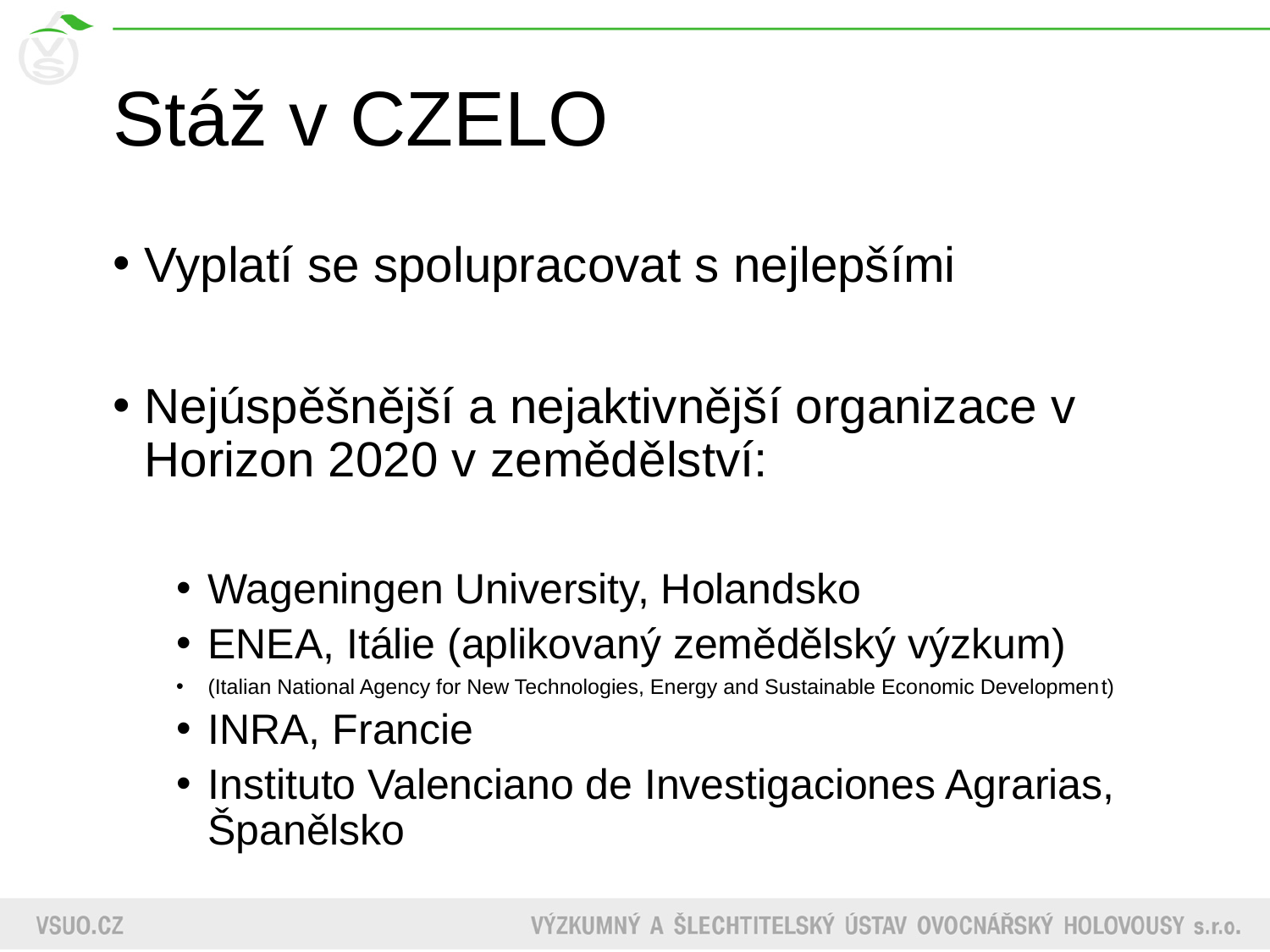

# Stáž v CZELO
Vyplatí se spolupracovat s nejlepšími

Nejúspěšnější a nejaktivnější organizace v Horizon 2020 v zemědělství:

Wageningen University, Holandsko
ENEA, Itálie (aplikovaný zemědělský výzkum)
(Italian National Agency for New Technologies, Energy and Sustainable Economic Development)
INRA, Francie
Instituto Valenciano de Investigaciones Agrarias, Španělsko